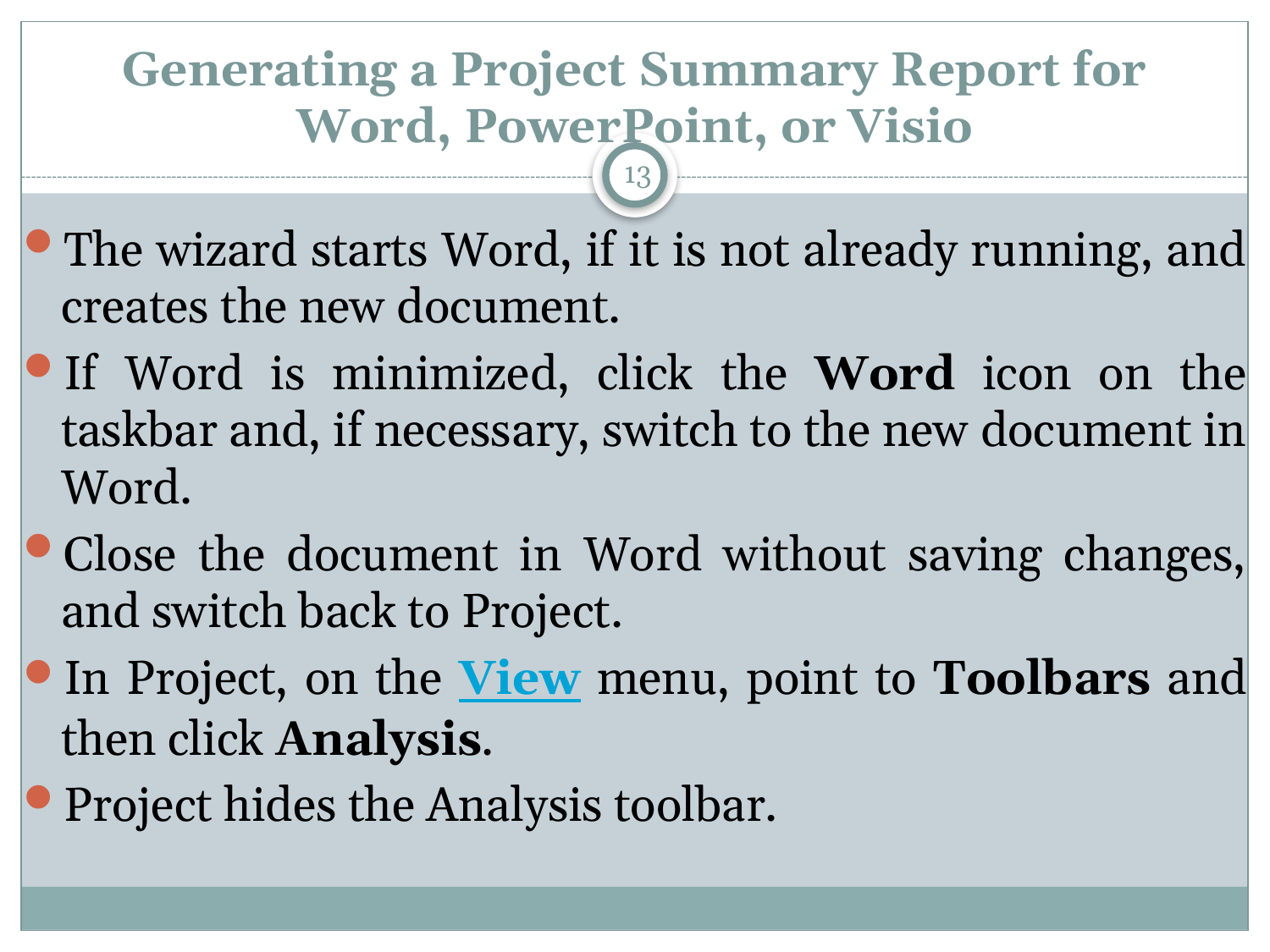

# Generating a Project Summary Report for Word, PowerPoint, or Visio
13
The wizard starts Word, if it is not already running, and creates the new document.
If Word is minimized, click the Word icon on the taskbar and, if necessary, switch to the new document in Word.
Close the document in Word without saving changes, and switch back to Project.
In Project, on the View menu, point to Toolbars and then click Analysis.
Project hides the Analysis toolbar.